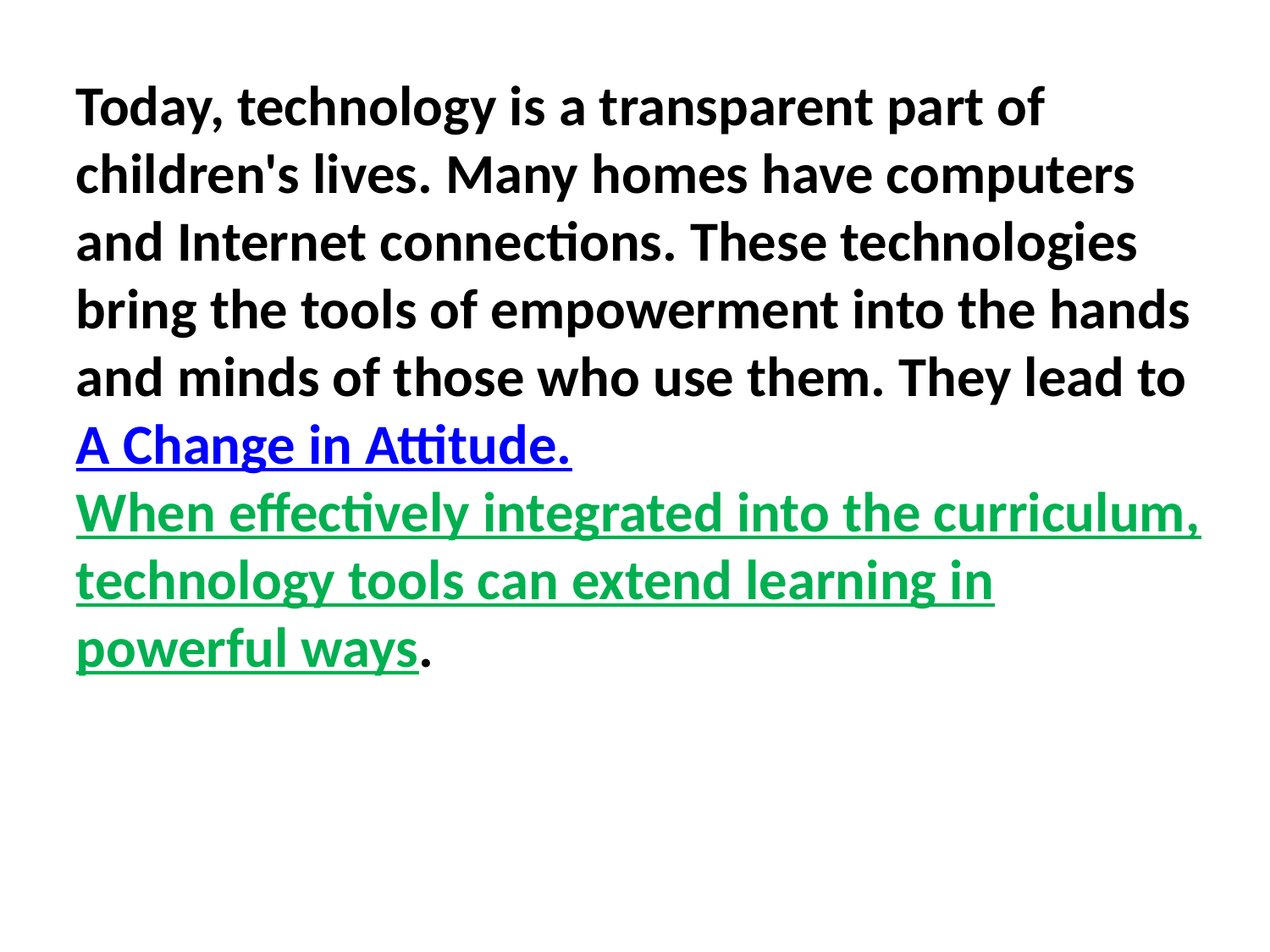

Today, technology is a transparent part of children's lives. Many homes have computers and Internet connections. These technologies bring the tools of empowerment into the hands and minds of those who use them. They lead to A Change in Attitude.
When effectively integrated into the curriculum, technology tools can extend learning in powerful ways.